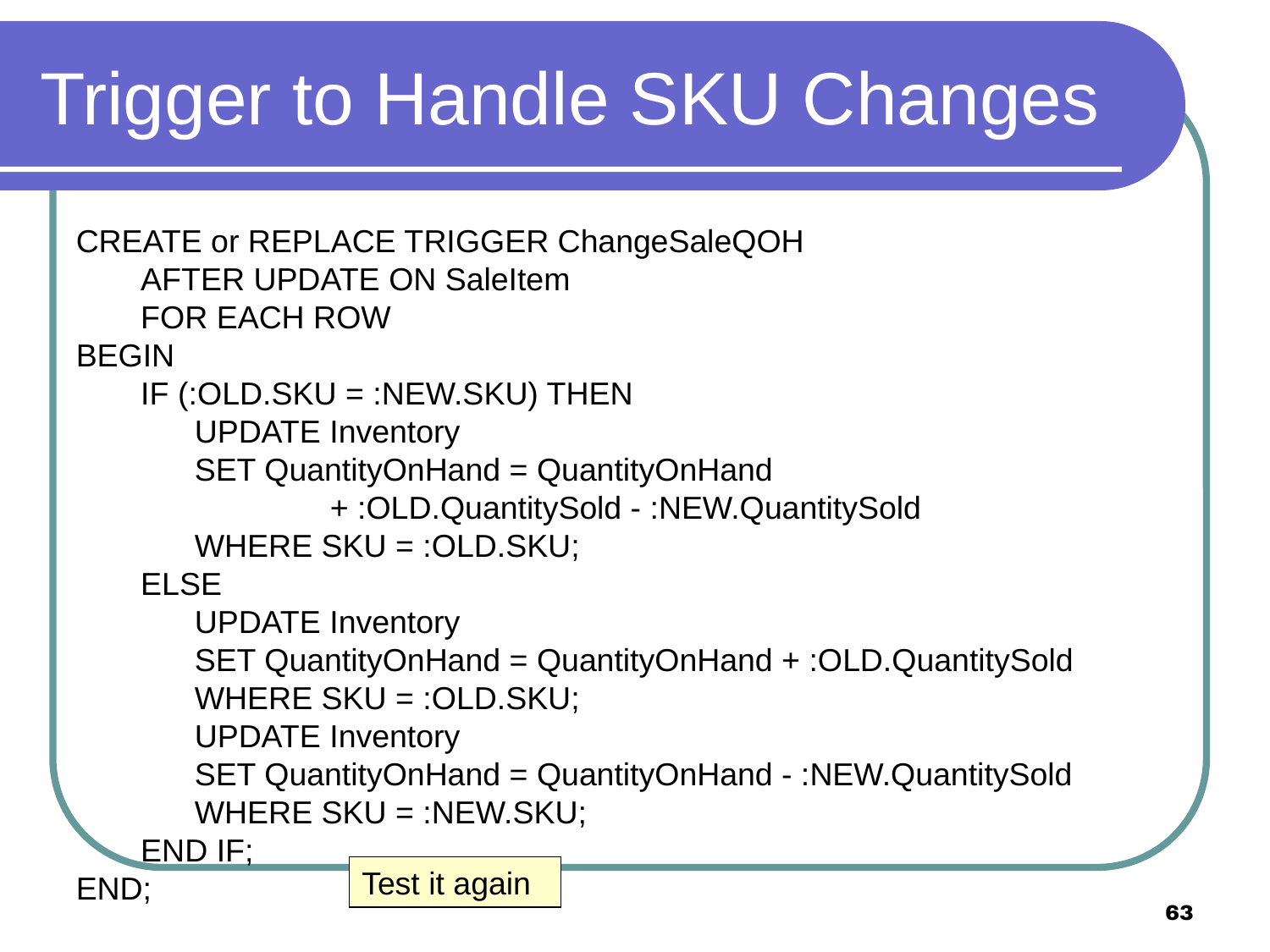

# Trigger to Handle SKU Changes
CREATE or REPLACE TRIGGER ChangeSaleQOH
	AFTER UPDATE ON SaleItem
	FOR EACH ROW
BEGIN
	IF (:OLD.SKU = :NEW.SKU) THEN
		UPDATE Inventory
		SET QuantityOnHand = QuantityOnHand
				+ :OLD.QuantitySold - :NEW.QuantitySold
		WHERE SKU = :OLD.SKU;
	ELSE
		UPDATE Inventory
		SET QuantityOnHand = QuantityOnHand + :OLD.QuantitySold
		WHERE SKU = :OLD.SKU;
		UPDATE Inventory
		SET QuantityOnHand = QuantityOnHand - :NEW.QuantitySold
		WHERE SKU = :NEW.SKU;
	END IF;
END;
Test it again
63